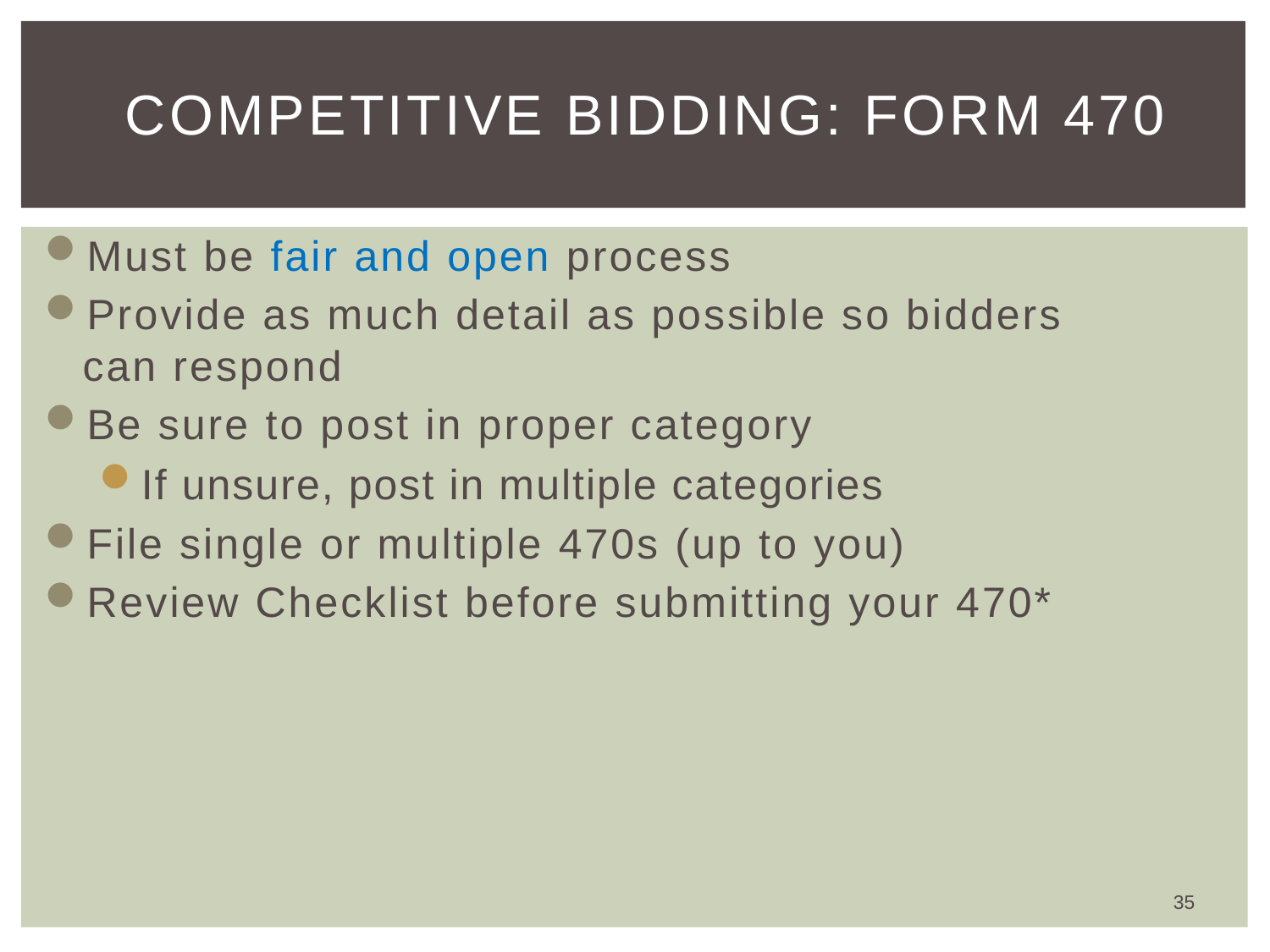

# Competitive Bidding: Form 470
Must be fair and open process
Provide as much detail as possible so bidders can respond
Be sure to post in proper category
If unsure, post in multiple categories
File single or multiple 470s (up to you)
Review Checklist before submitting your 470*

35